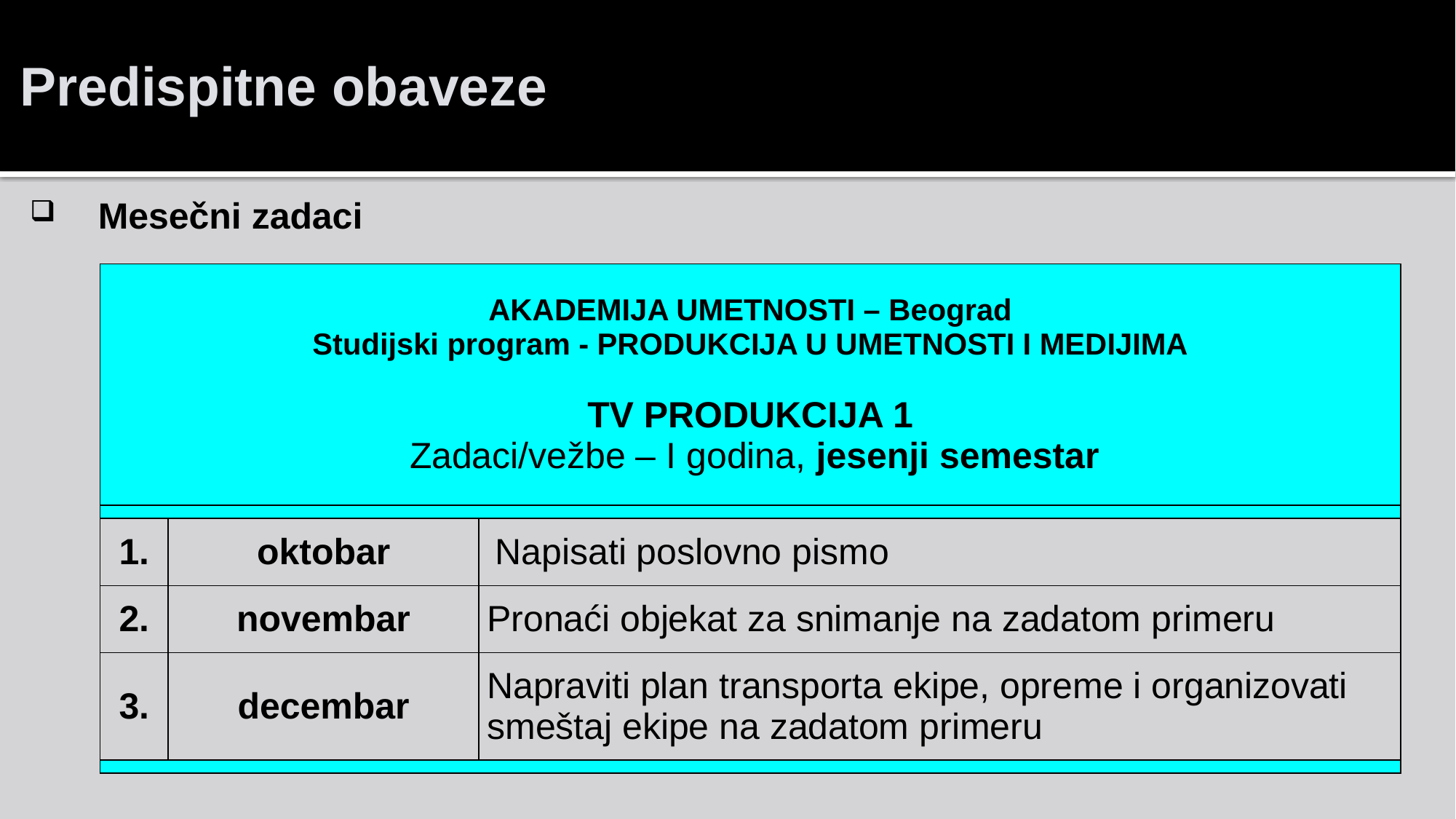

# Predispitne obaveze
Mesečni zadaci

| AKADEMIJA UMETNOSTI – Beograd Studijski program - PRODUKCIJA U UMETNOSTI I MEDIJIMA   TV PRODUKCIJA 1  Zadaci/vežbe – I godina, jesenji semestar |  |  |
| --- | --- | --- |
|  |  |  |
| 1. | oktobar | Napisati poslovno pismo |
| 2. | novembar | Pronaći objekat za snimanje na zadatom primeru |
| 3. | decembar | Napraviti plan transporta ekipe, opreme i organizovati smeštaj ekipe na zadatom primeru |
|  |  |  |